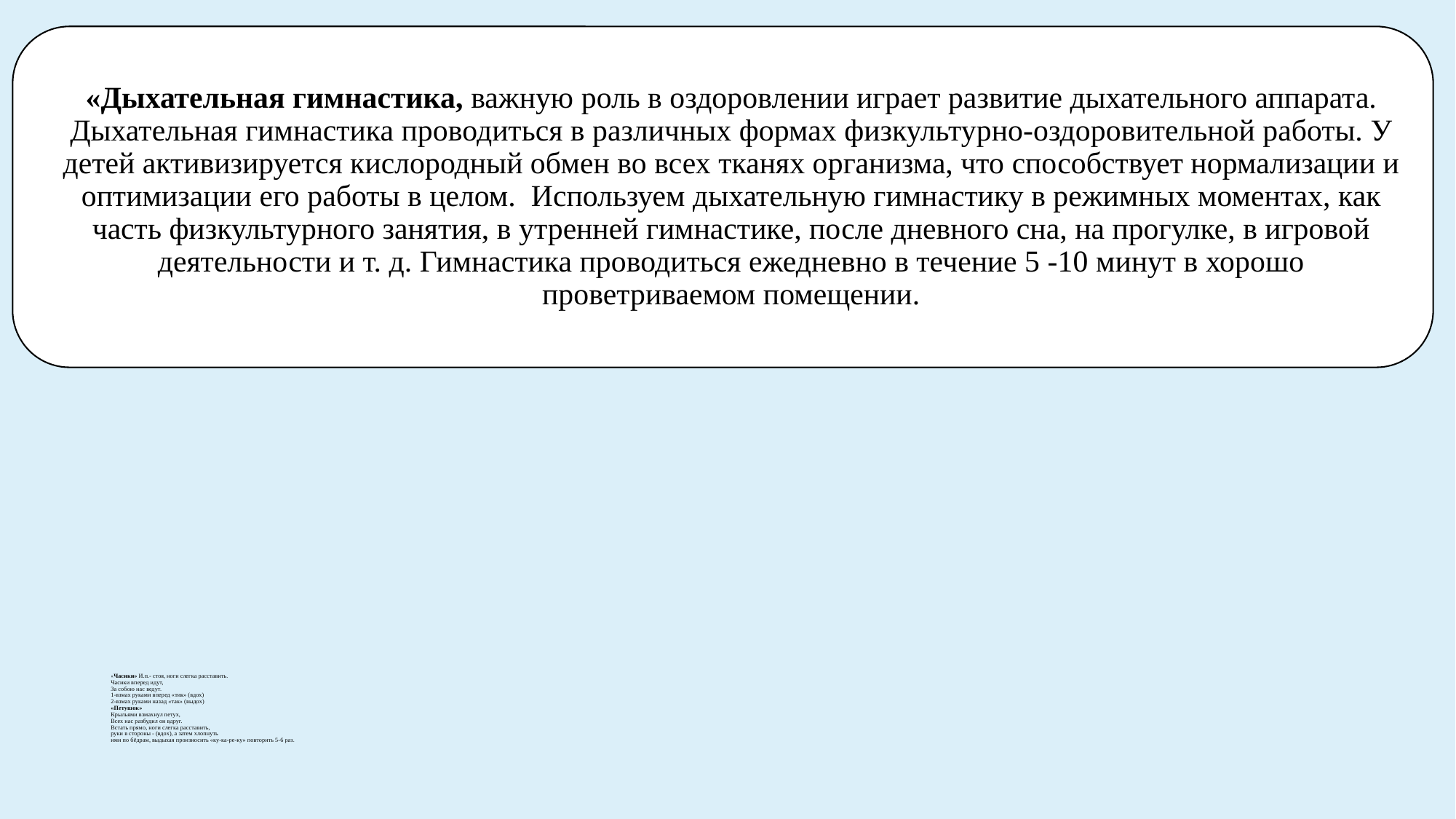

«Дыхательная гимнастика, важную роль в оздоровлении играет развитие дыхательного аппарата. Дыхательная гимнастика проводиться в различных формах физкультурно-оздоровительной работы. У детей активизируется кислородный обмен во всех тканях организма, что способствует нормализации и оптимизации его работы в целом.  Используем дыхательную гимнастику в режимных моментах, как часть физкультурного занятия, в утренней гимнастике, после дневного сна, на прогулке, в игровой деятельности и т. д. Гимнастика проводиться ежедневно в течение 5 -10 минут в хорошо проветриваемом помещении.
# «Часики» И.п.- стоя, ноги слегка расставить. Часики вперед идут, За собою нас ведут. 1-взмах руками вперед «тик» (вдох) 2-взмах руками назад «так» (выдох) «Петушок» Крыльями взмахнул петух,  Всех нас разбудил он вдруг.  Встать прямо, ноги слегка расставить,  руки в стороны - (вдох), а затем хлопнуть  ими по бёдрам, выдыхая произносить «ку-ка-ре-ку» повторить 5-6 раз.